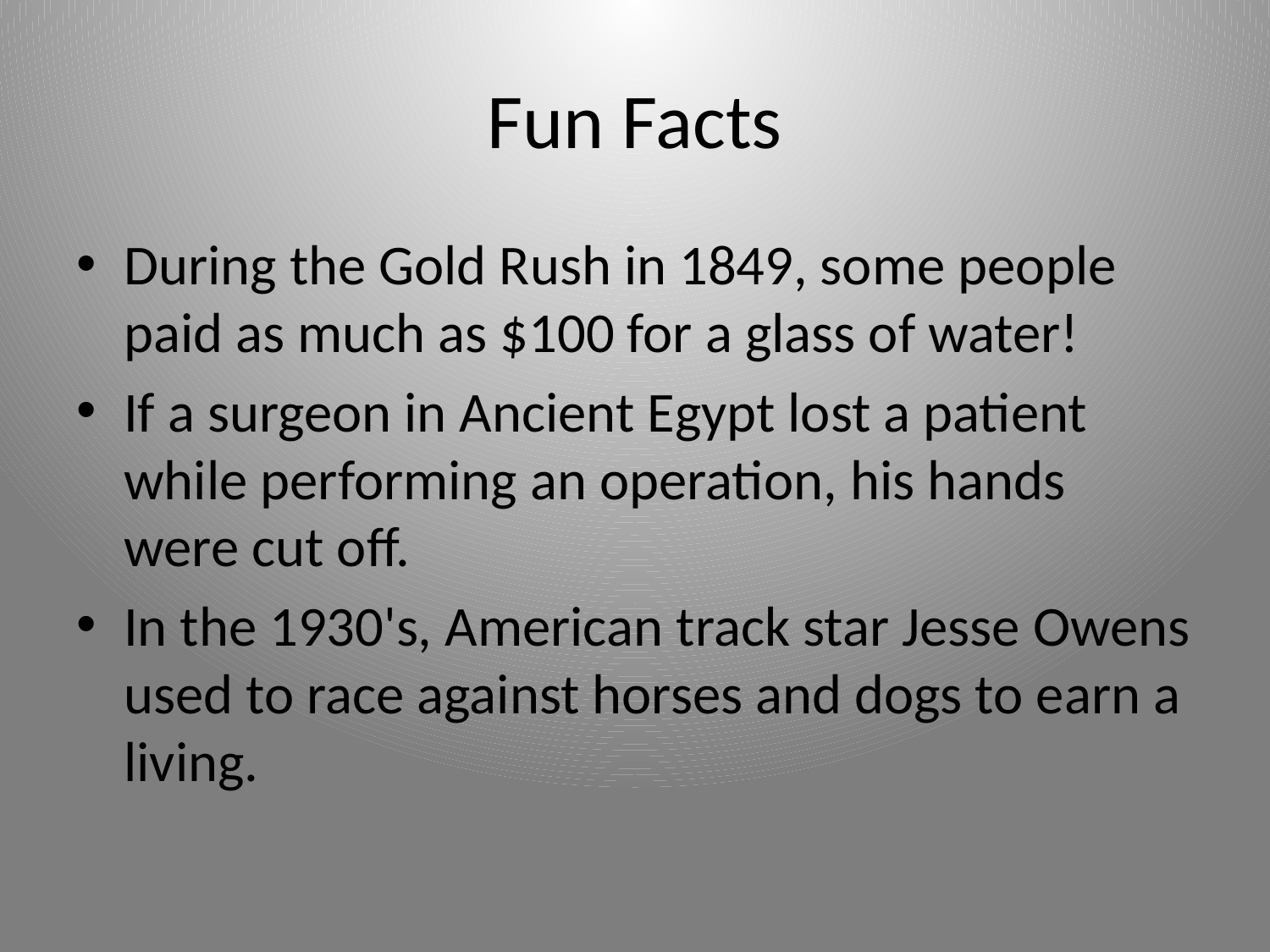

# Fun Facts
During the Gold Rush in 1849, some people paid as much as $100 for a glass of water!
If a surgeon in Ancient Egypt lost a patient while performing an operation, his hands were cut off.
In the 1930's, American track star Jesse Owens used to race against horses and dogs to earn a living.